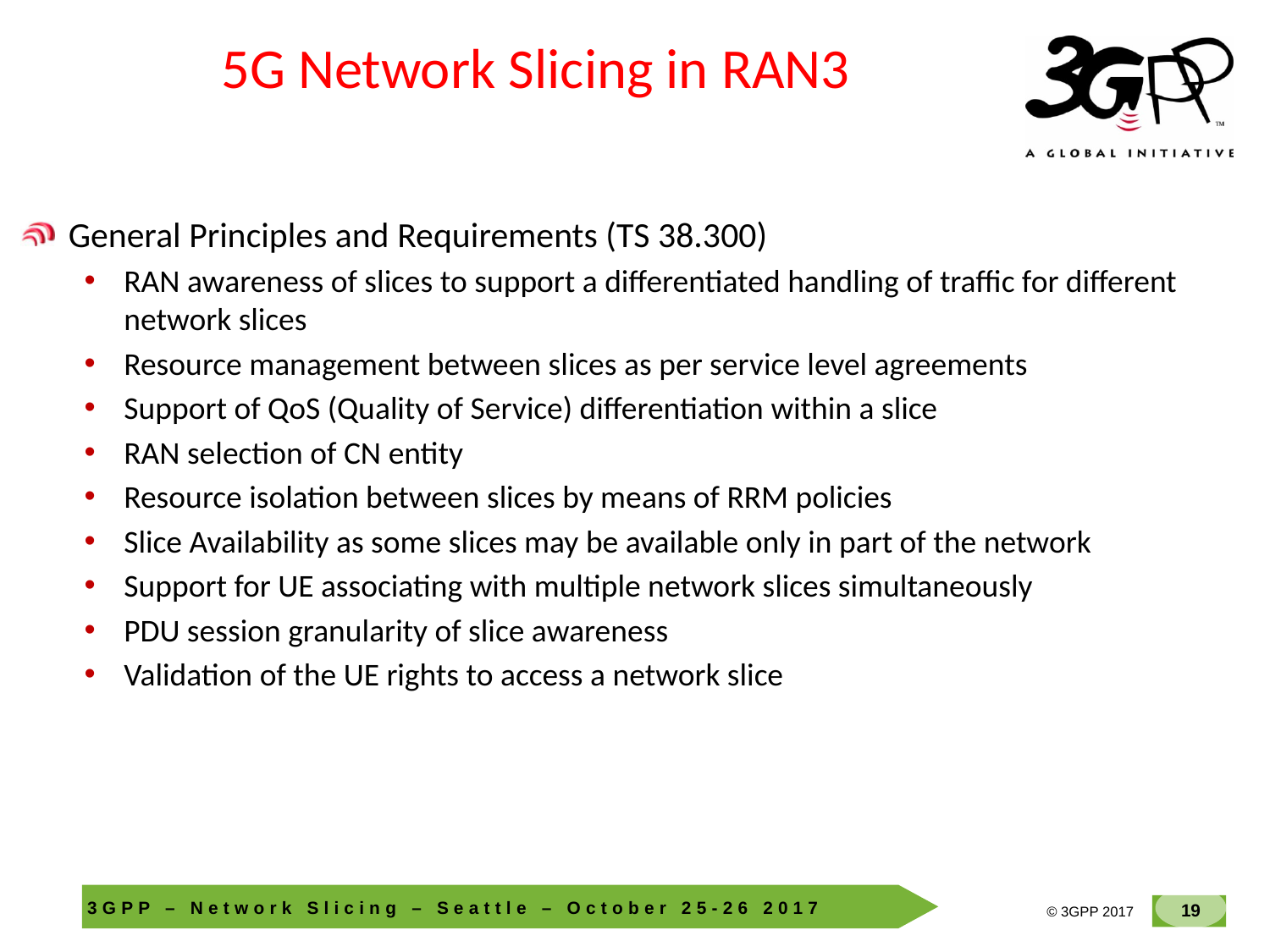

5G Network Slicing in RAN3

General Principles and Requirements (TS 38.300)
RAN awareness of slices to support a differentiated handling of traffic for different network slices
Resource management between slices as per service level agreements
Support of QoS (Quality of Service) differentiation within a slice
RAN selection of CN entity
Resource isolation between slices by means of RRM policies
Slice Availability as some slices may be available only in part of the network
Support for UE associating with multiple network slices simultaneously
PDU session granularity of slice awareness
Validation of the UE rights to access a network slice